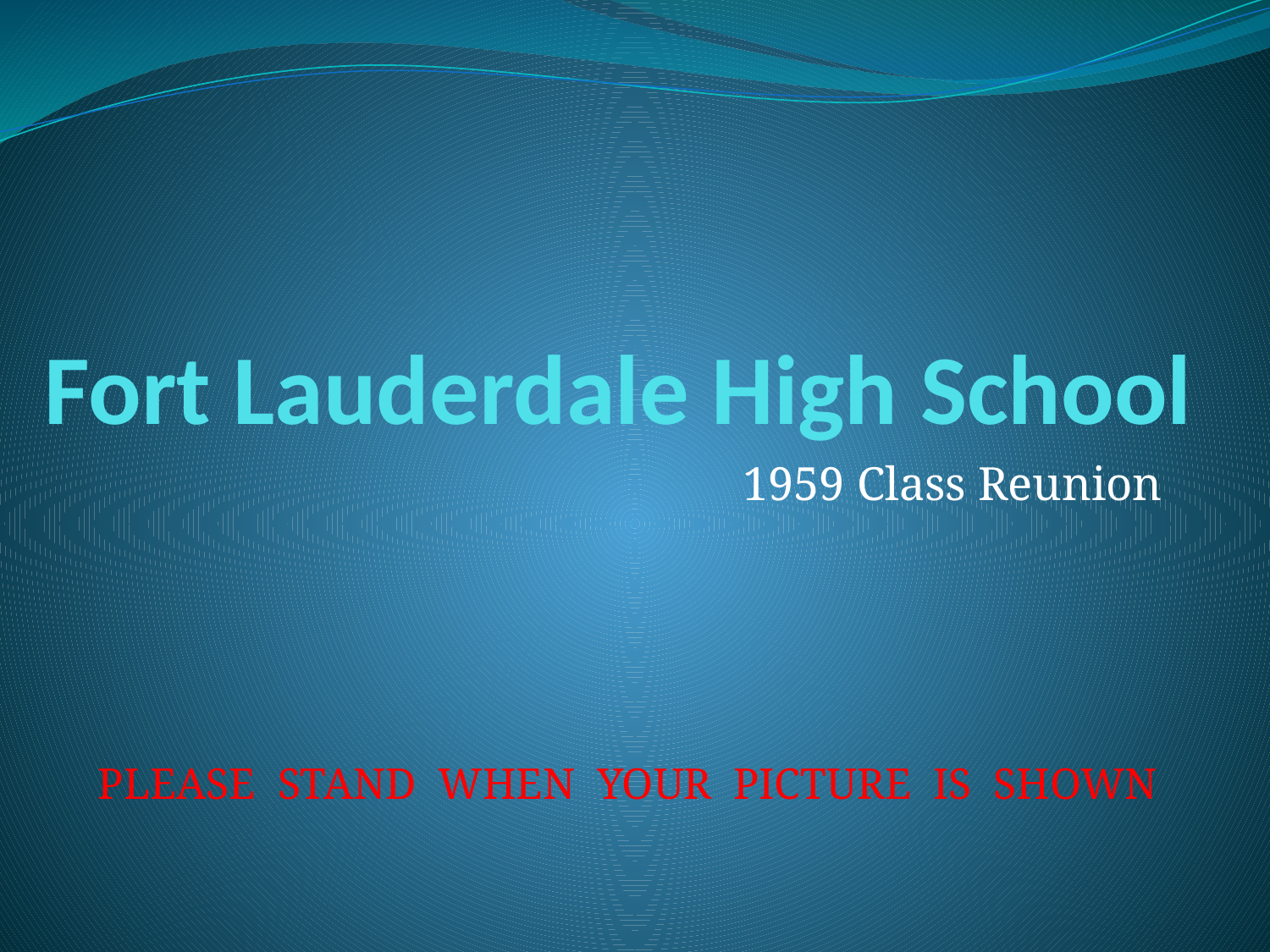

# Fort Lauderdale High School
1959 Class Reunion
PLEASE  STAND  WHEN  YOUR  PICTURE  IS  SHOWN